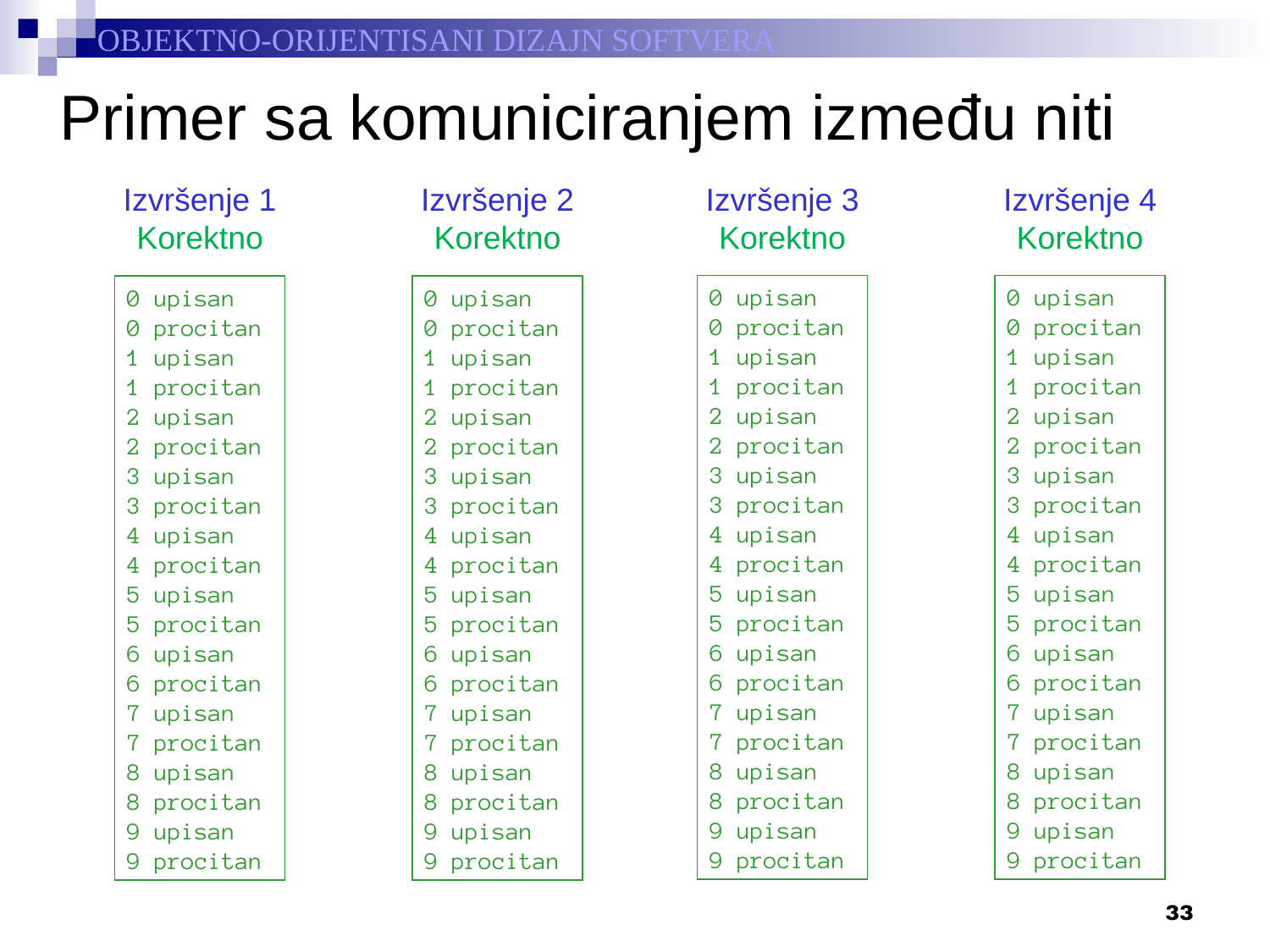

# Primer sa komuniciranjem između niti
Izvršenje 1
Korektno
Izvršenje 2
Korektno
Izvršenje 3
Korektno
Izvršenje 4
Korektno
0 upisan
0 procitan
1 upisan
1 procitan
2 upisan
2 procitan
3 upisan
3 procitan
4 upisan
4 procitan
5 upisan
5 procitan
6 upisan
6 procitan
7 upisan
7 procitan
8 upisan
8 procitan
9 upisan
9 procitan
0 upisan
0 procitan
1 upisan
1 procitan
2 upisan
2 procitan
3 upisan
3 procitan
4 upisan
4 procitan
5 upisan
5 procitan
6 upisan
6 procitan
7 upisan
7 procitan
8 upisan
8 procitan
9 upisan
9 procitan
0 upisan
0 procitan
1 upisan
1 procitan
2 upisan
2 procitan
3 upisan
3 procitan
4 upisan
4 procitan
5 upisan
5 procitan
6 upisan
6 procitan
7 upisan
7 procitan
8 upisan
8 procitan
9 upisan
9 procitan
0 upisan
0 procitan
1 upisan
1 procitan
2 upisan
2 procitan
3 upisan
3 procitan
4 upisan
4 procitan
5 upisan
5 procitan
6 upisan
6 procitan
7 upisan
7 procitan
8 upisan
8 procitan
9 upisan
9 procitan
33